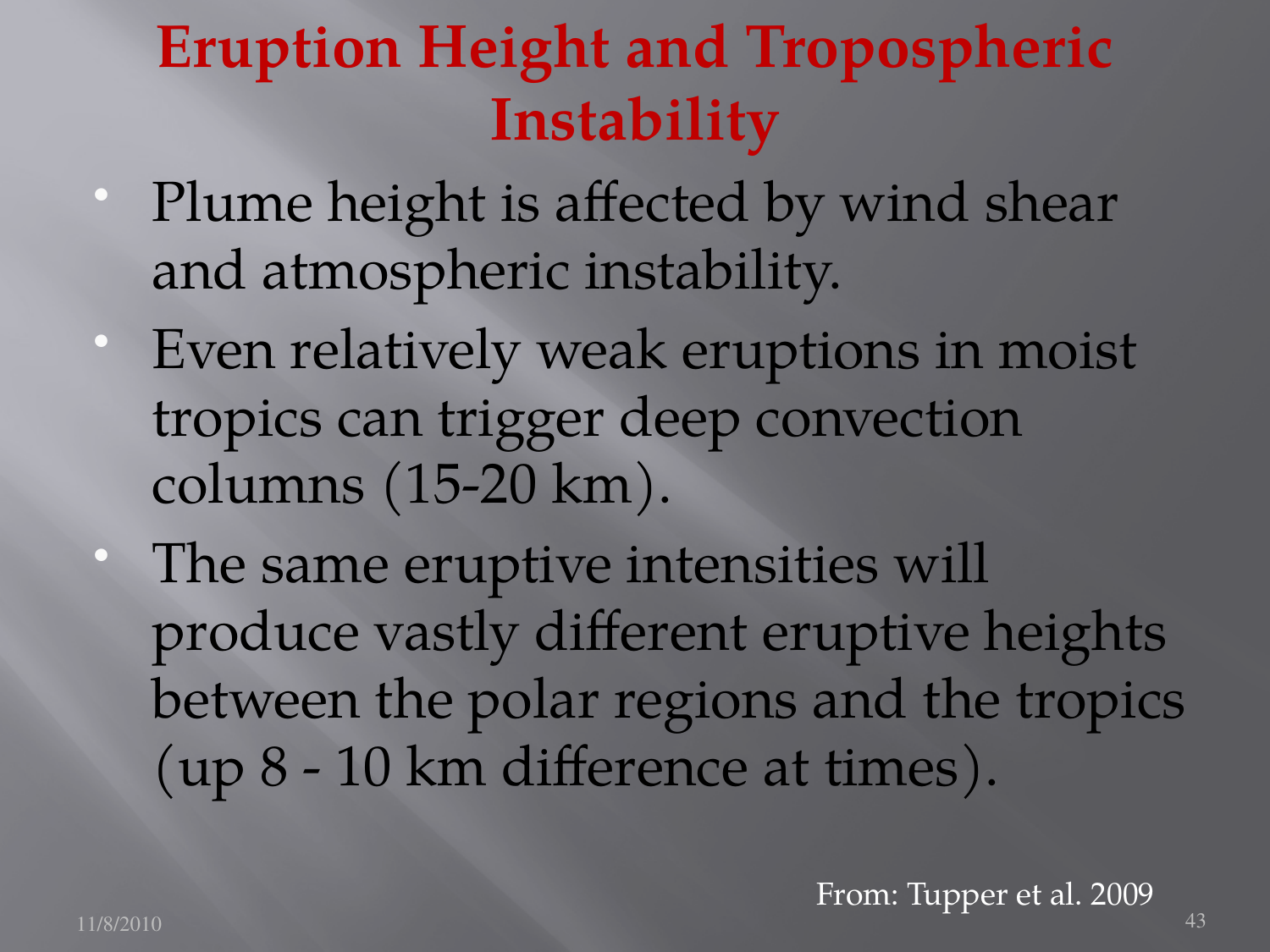

# Eruption Height and Tropospheric Instability
Plume height is affected by wind shear and atmospheric instability.
Even relatively weak eruptions in moist tropics can trigger deep convection columns (15-20 km).
The same eruptive intensities will produce vastly different eruptive heights between the polar regions and the tropics (up 8 - 10 km difference at times).

From: Tupper et al. 2009
11/8/2010
43